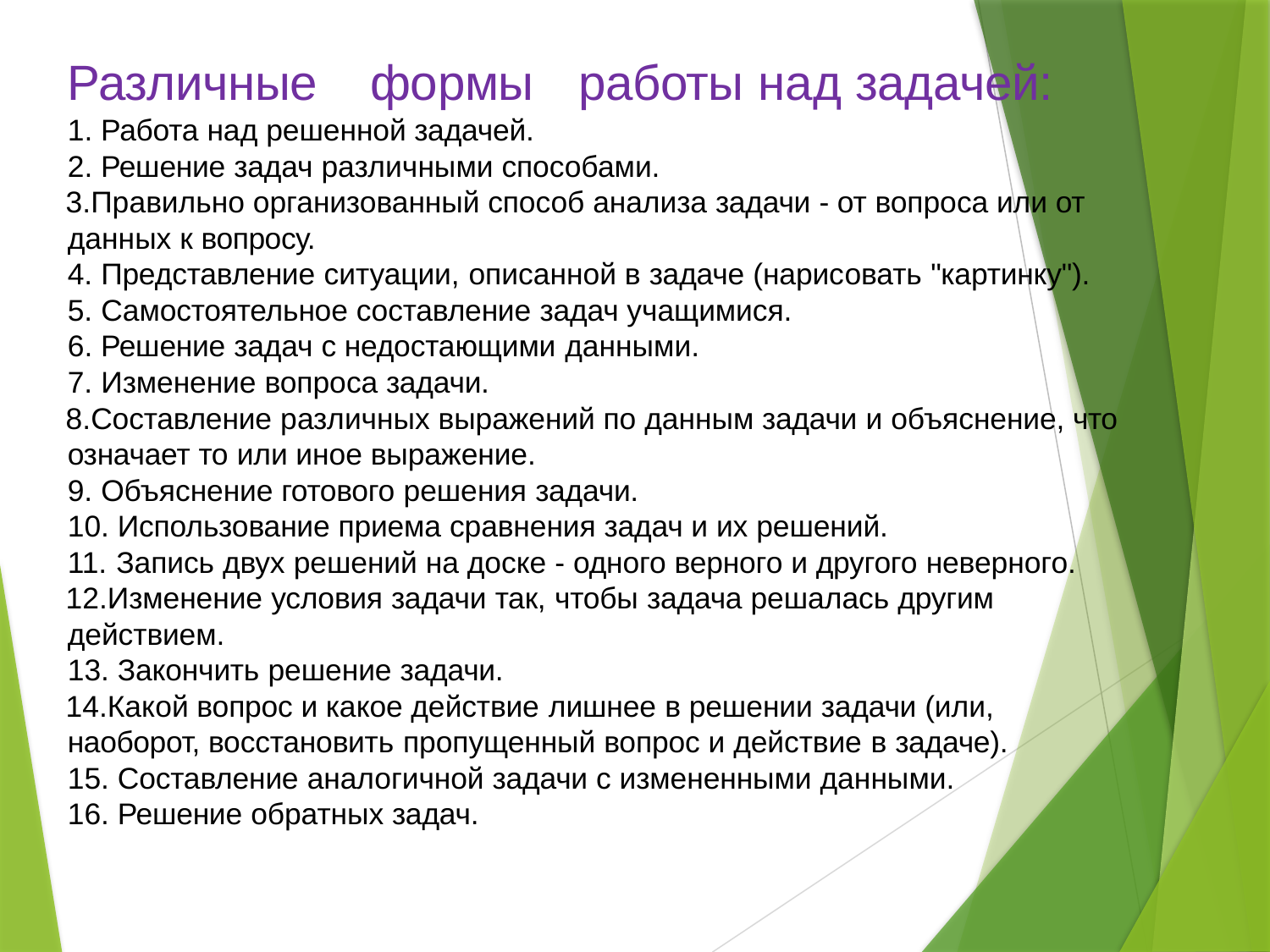

# Различные	формы	работы над задачей:
Работа над решенной задачей.
Решение задач различными способами.
Правильно организованный способ анализа задачи - от вопроса или от  данных к вопросу.
Представление ситуации, описанной в задаче (нарисовать "картинку").
Самостоятельное составление задач учащимися.
Решение задач с недостающими данными.
Изменение вопроса задачи.
Составление различных выражений по данным задачи и объяснение, что  означает то или иное выражение.
Объяснение готового решения задачи.
Использование приема сравнения задач и их решений.
Запись двух решений на доске - одного верного и другого неверного.
Изменение условия задачи так, чтобы задача решалась другим  действием.
Закончить решение задачи.
Какой вопрос и какое действие лишнее в решении задачи (или,  наоборот, восстановить пропущенный вопрос и действие в задаче).
Составление аналогичной задачи с измененными данными.
Решение обратных задач.